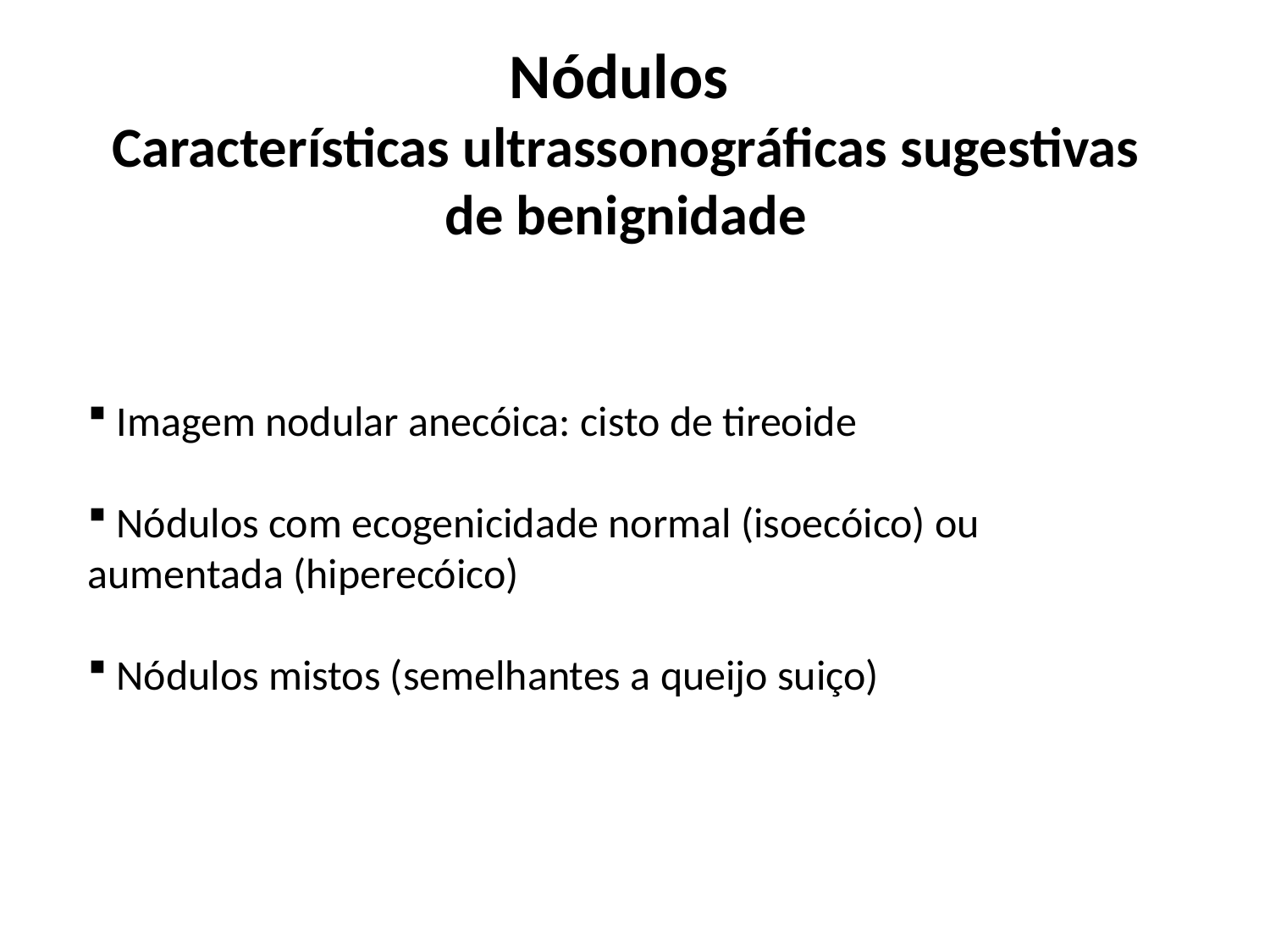

Nódulos
Características ultrassonográficas sugestivas de benignidade

 Imagem nodular anecóica: cisto de tireoide

 Nódulos com ecogenicidade normal (isoecóico) ou aumentada (hiperecóico)

 Nódulos mistos (semelhantes a queijo suiço)